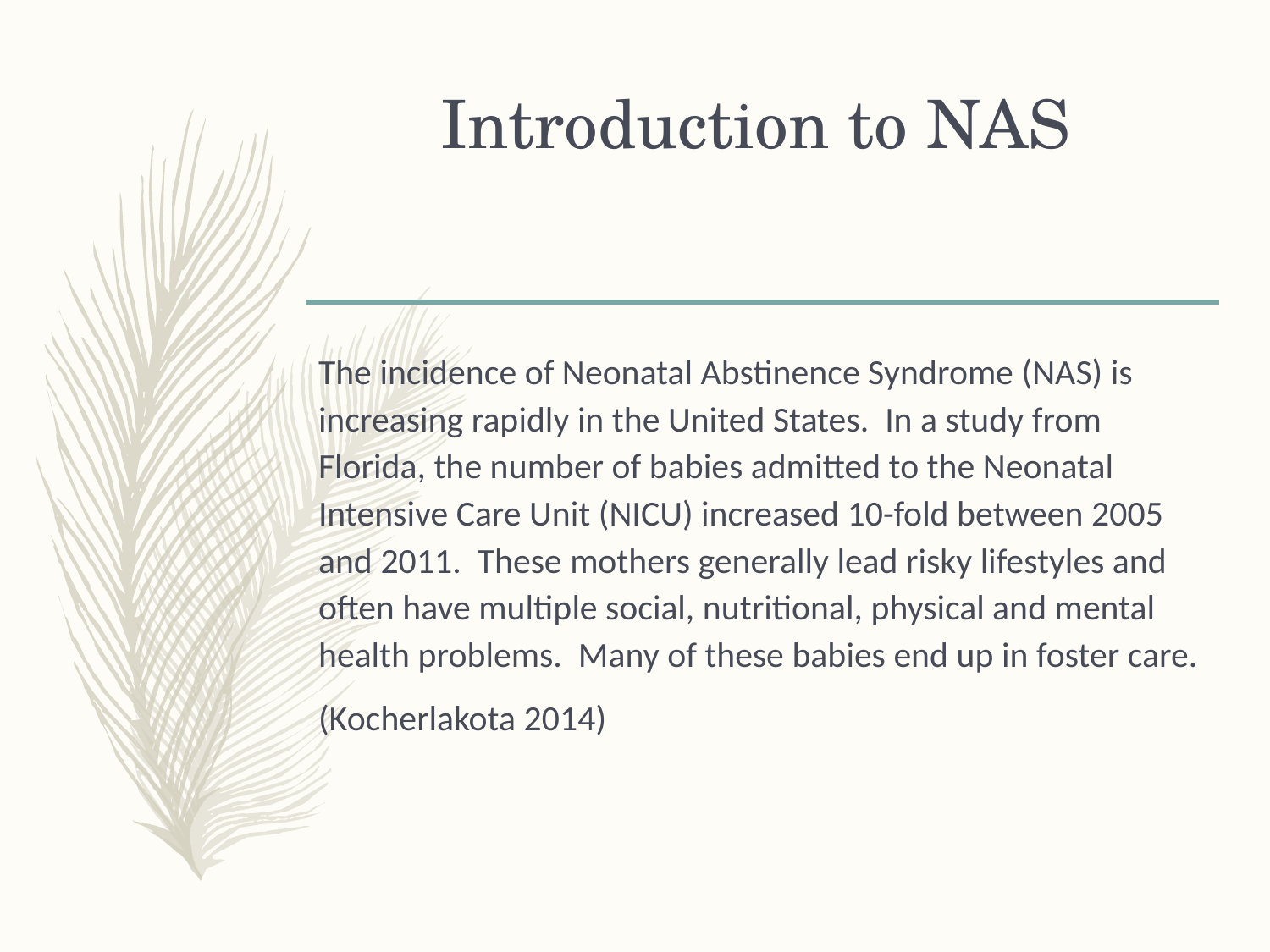

# Introduction to NAS
The incidence of Neonatal Abstinence Syndrome (NAS) is increasing rapidly in the United States.  In a study from Florida, the number of babies admitted to the Neonatal Intensive Care Unit (NICU) increased 10-fold between 2005 and 2011.  These mothers generally lead risky lifestyles and often have multiple social, nutritional, physical and mental health problems.  Many of these babies end up in foster care.
(Kocherlakota 2014)